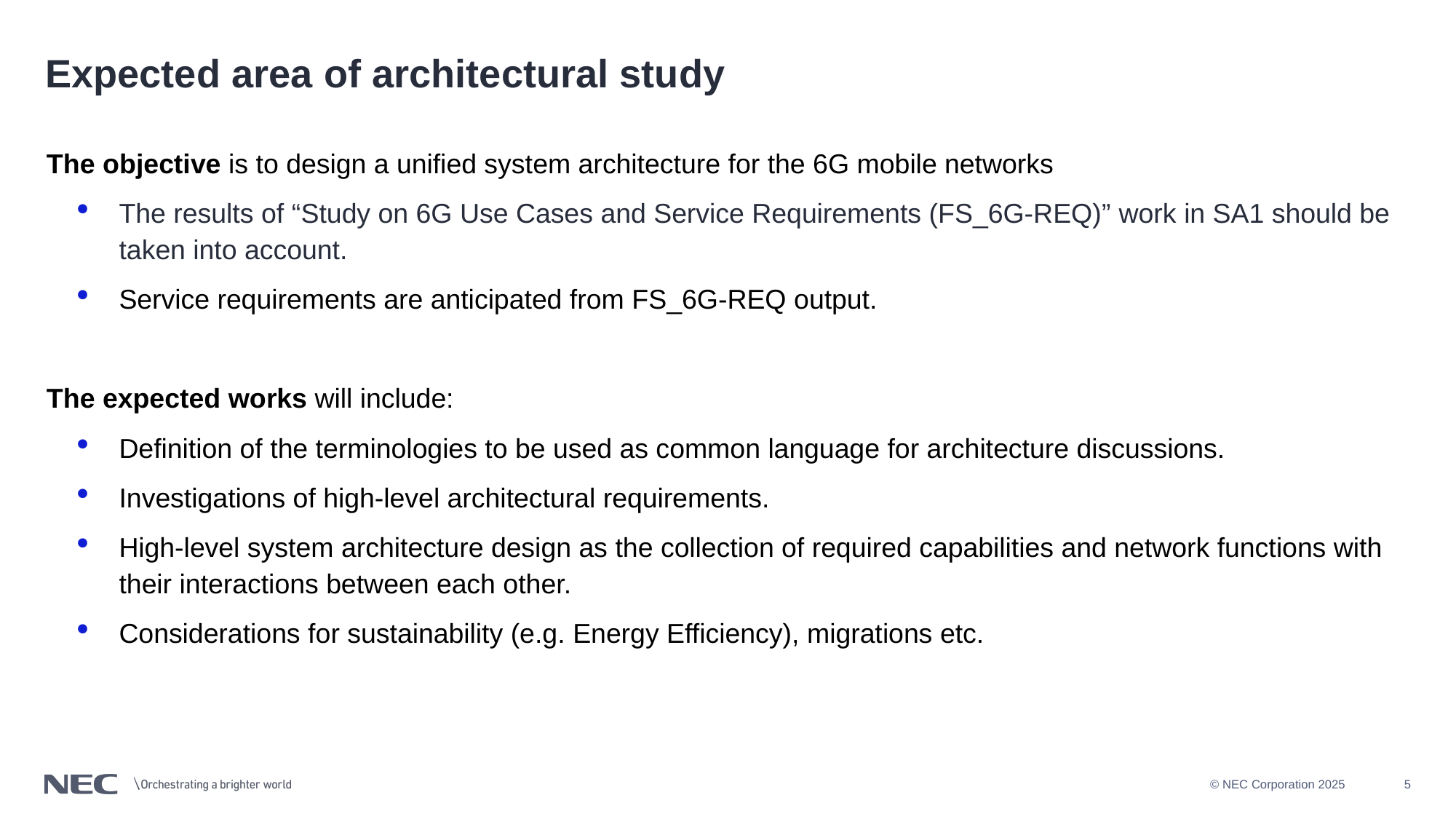

# Expected area of architectural study
The objective is to design a unified system architecture for the 6G mobile networks
The results of “Study on 6G Use Cases and Service Requirements (FS_6G-REQ)” work in SA1 should be taken into account.
Service requirements are anticipated from FS_6G-REQ output.

The expected works will include:
Definition of the terminologies to be used as common language for architecture discussions.
Investigations of high-level architectural requirements.
High-level system architecture design as the collection of required capabilities and network functions with their interactions between each other.
Considerations for sustainability (e.g. Energy Efficiency), migrations etc.